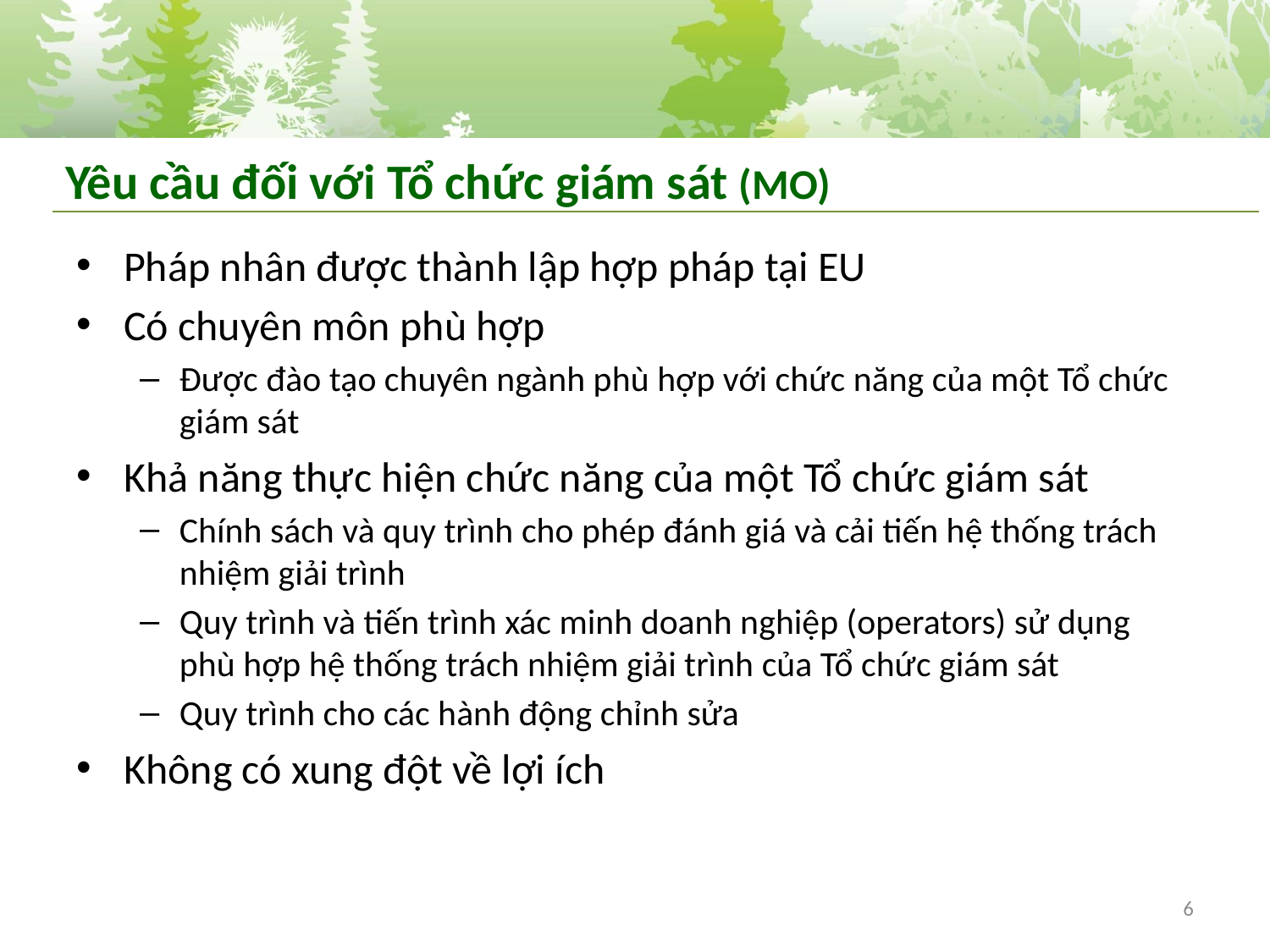

# Yêu cầu đối với Tổ chức giám sát (MO)
Pháp nhân được thành lập hợp pháp tại EU
Có chuyên môn phù hợp
Được đào tạo chuyên ngành phù hợp với chức năng của một Tổ chức giám sát
Khả năng thực hiện chức năng của một Tổ chức giám sát
Chính sách và quy trình cho phép đánh giá và cải tiến hệ thống trách nhiệm giải trình
Quy trình và tiến trình xác minh doanh nghiệp (operators) sử dụng phù hợp hệ thống trách nhiệm giải trình của Tổ chức giám sát
Quy trình cho các hành động chỉnh sửa
Không có xung đột về lợi ích
6